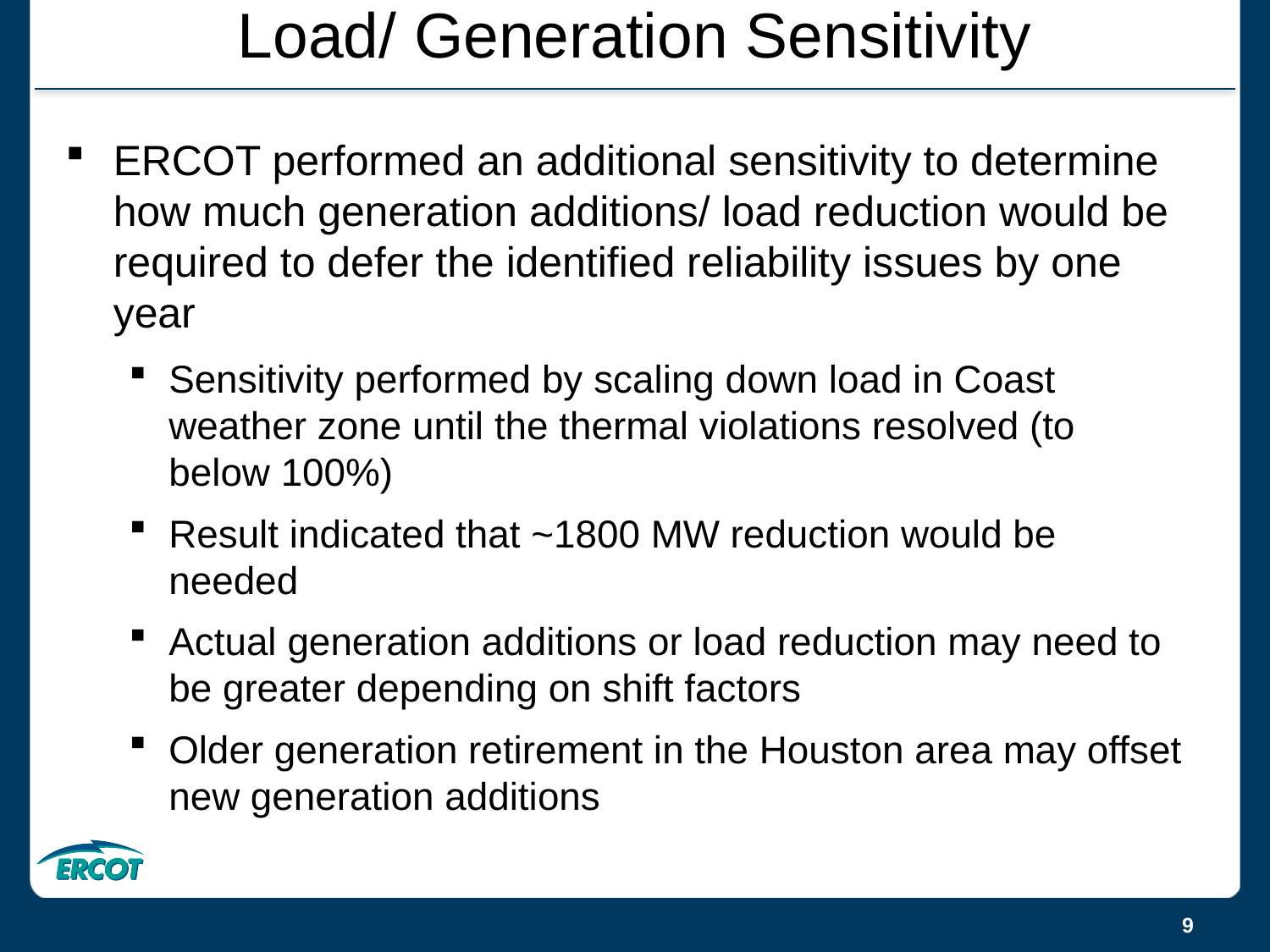

# Load/ Generation Sensitivity
ERCOT performed an additional sensitivity to determine how much generation additions/ load reduction would be required to defer the identified reliability issues by one year
Sensitivity performed by scaling down load in Coast weather zone until the thermal violations resolved (to below 100%)
Result indicated that ~1800 MW reduction would be needed
Actual generation additions or load reduction may need to be greater depending on shift factors
Older generation retirement in the Houston area may offset new generation additions
9